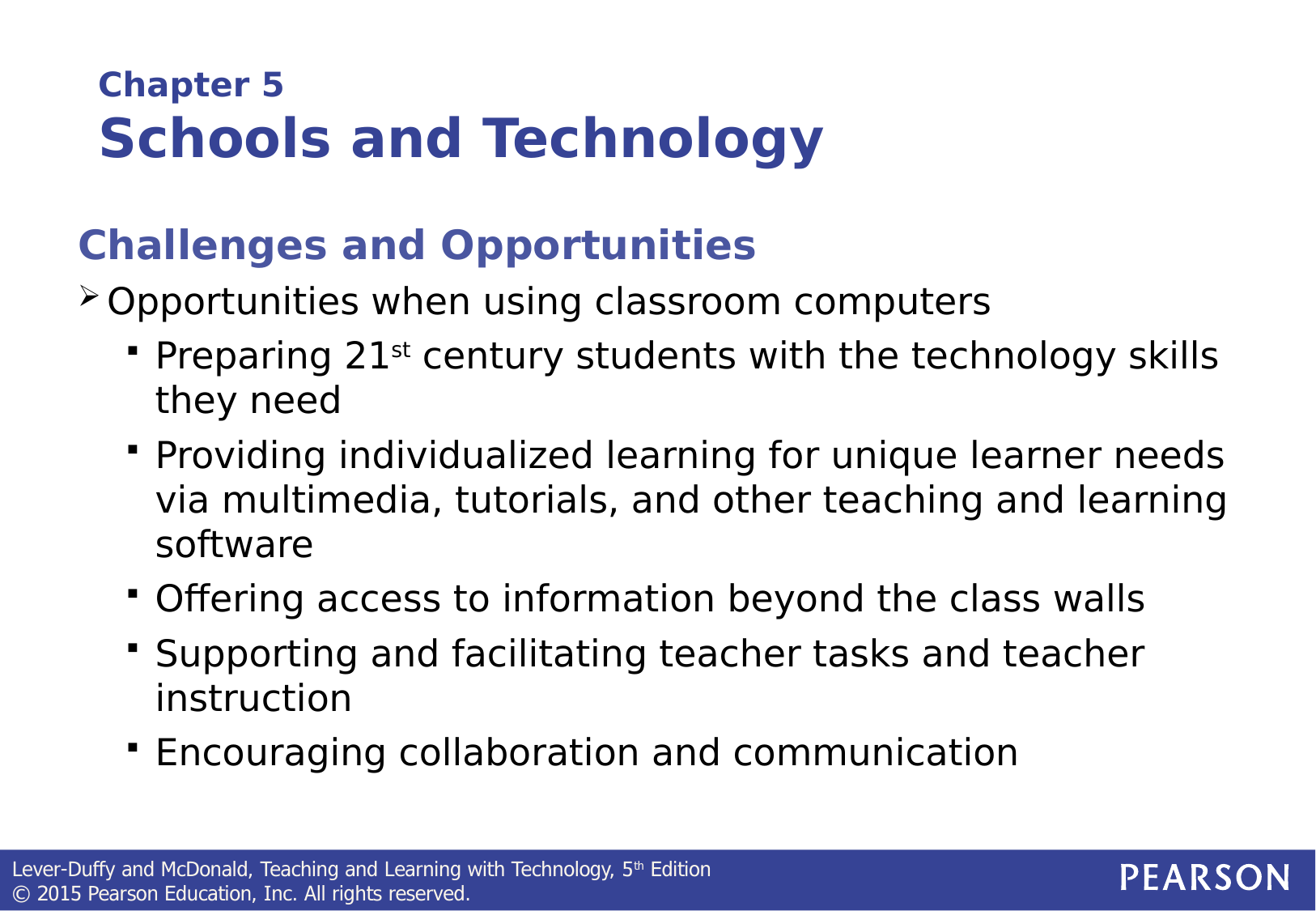

Chapter 5
Schools and Technology
Challenges and Opportunities
Opportunities when using classroom computers
Preparing 21st century students with the technology skills they need
Providing individualized learning for unique learner needs via multimedia, tutorials, and other teaching and learning software
Offering access to information beyond the class walls
Supporting and facilitating teacher tasks and teacher instruction
Encouraging collaboration and communication